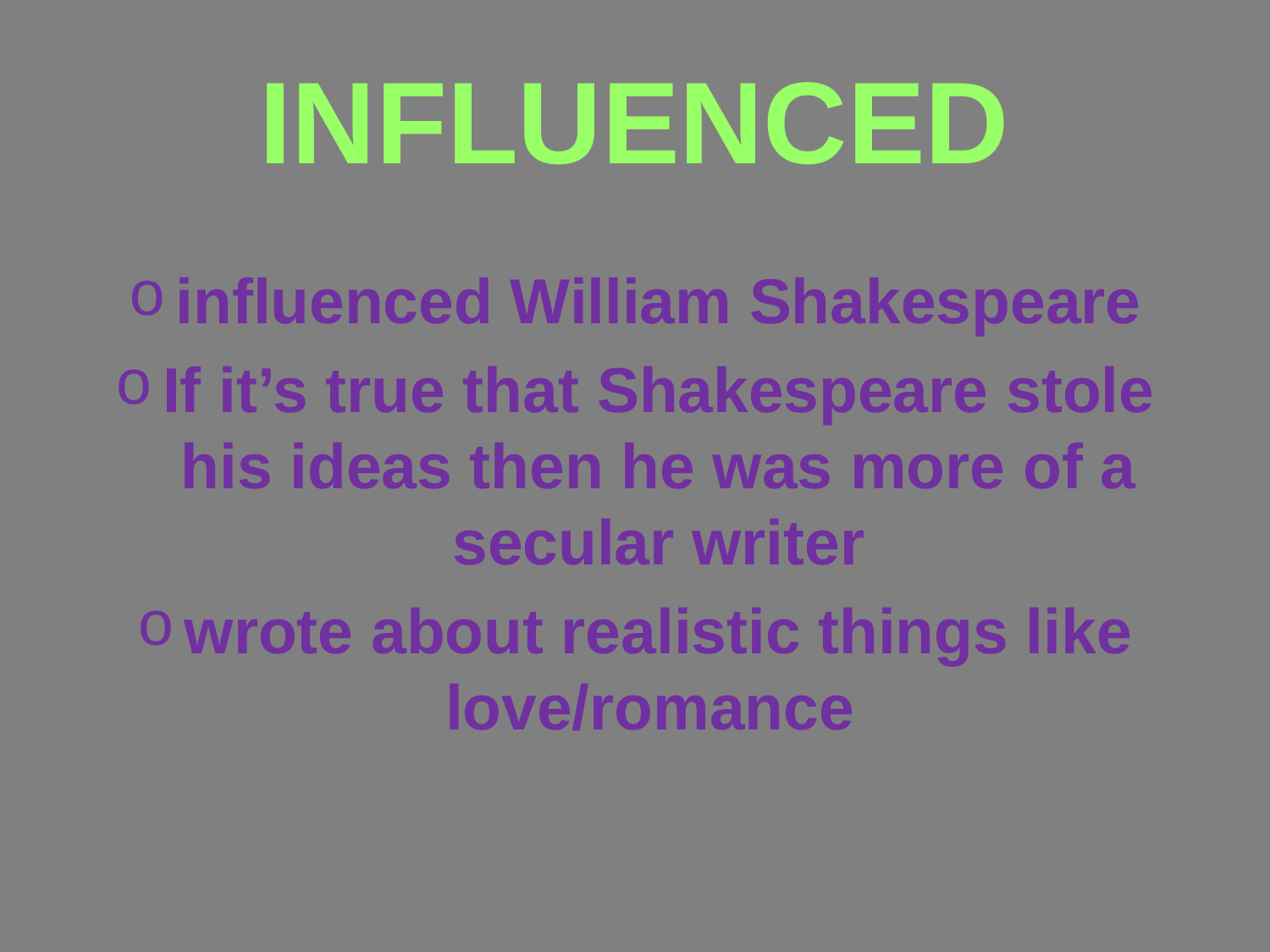

# Influenced
influenced William Shakespeare
If it’s true that Shakespeare stole his ideas then he was more of a secular writer
wrote about realistic things like love/romance